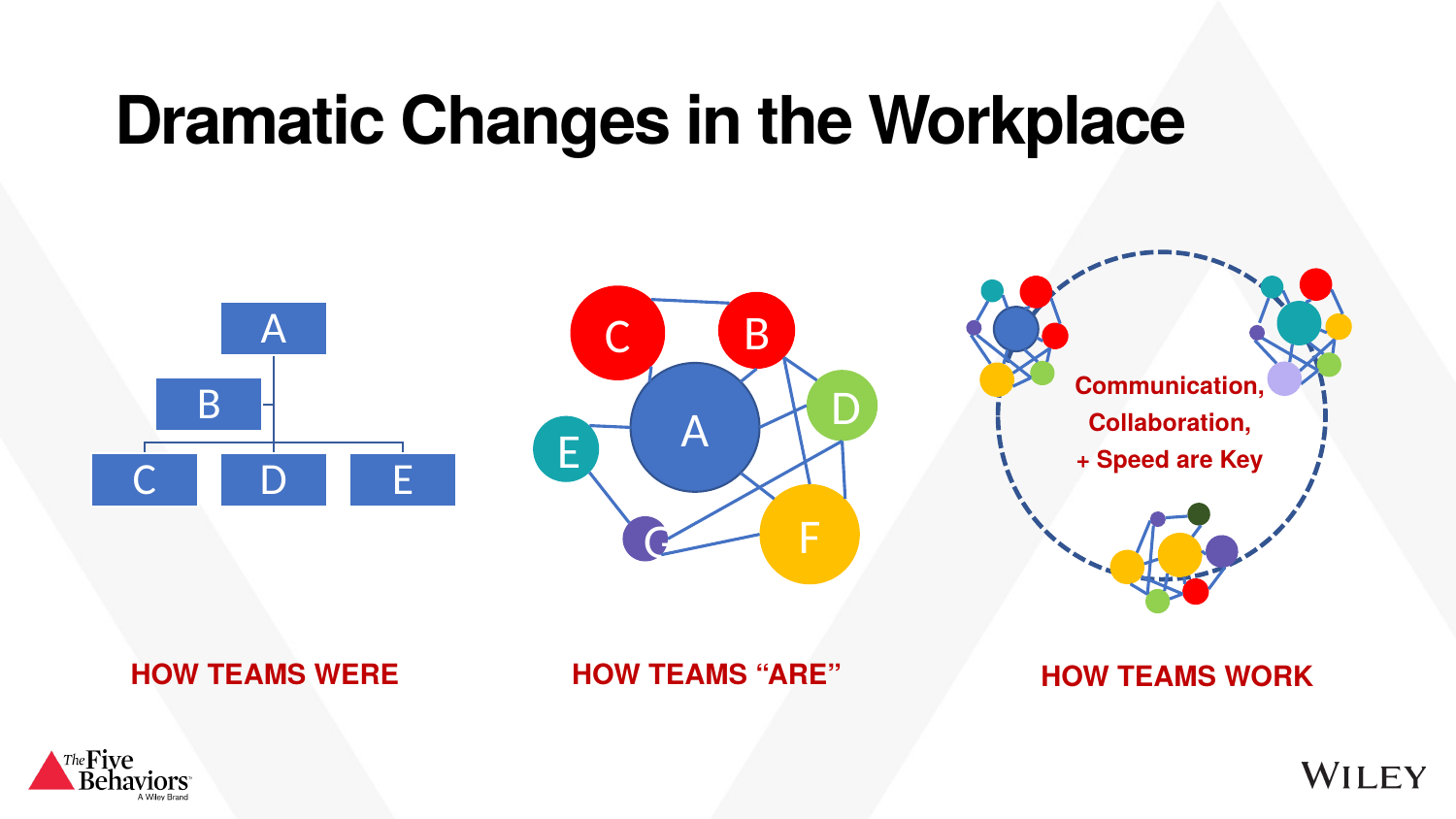

# Dramatic Changes in the Workplace

Communication,
Collaboration,
+ Speed are Key

A
C
D
E
B
C
B
A
D
E
F
G
HOW TEAMS “ARE”
HOW TEAMS WERE
HOW TEAMS WORK